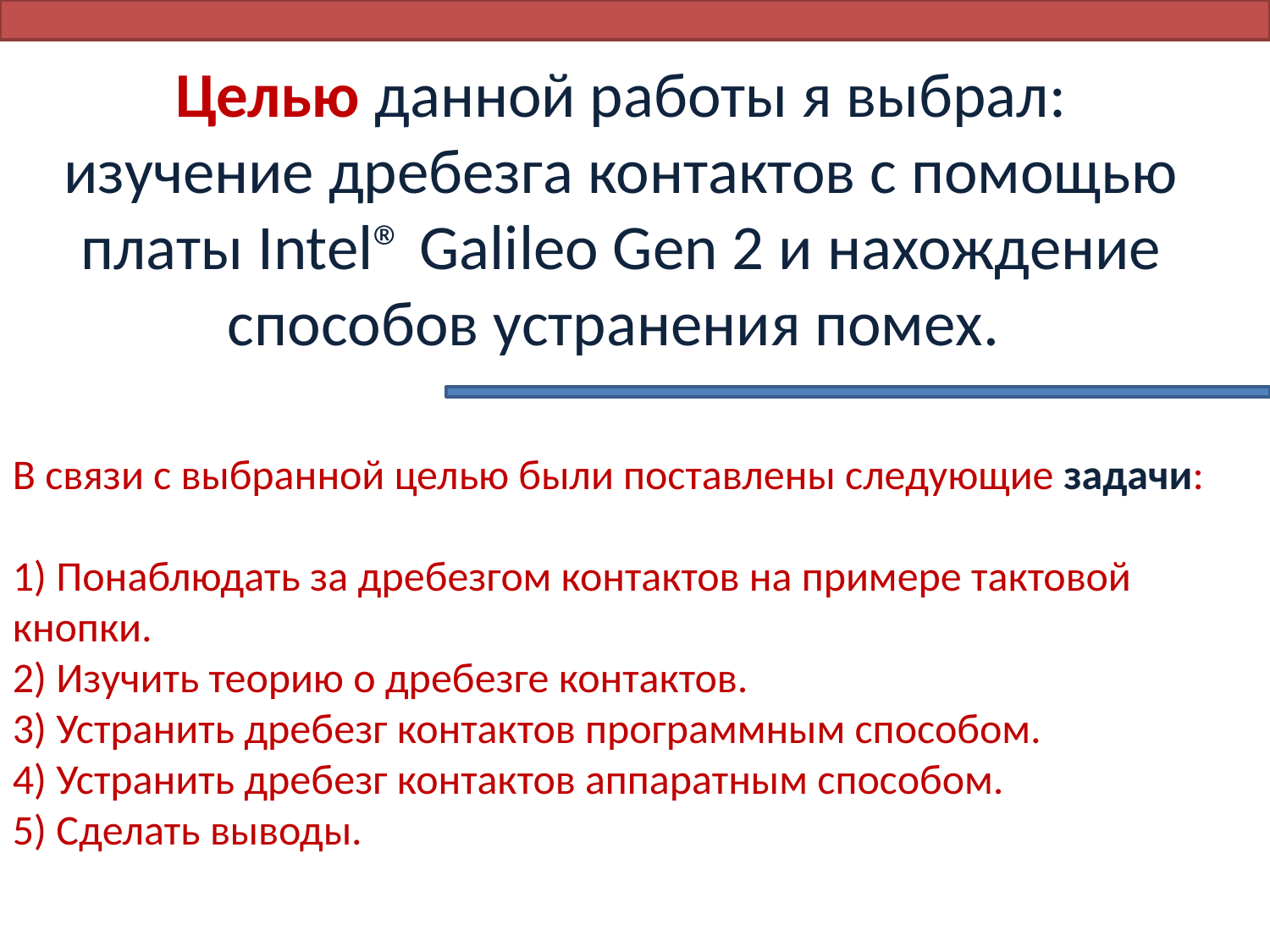

# Целью данной работы я выбрал: изучение дребезга контактов с помощью платы Intel® Galileo Gen 2 и нахождение способов устранения помех.

В связи с выбранной целью были поставлены следующие задачи:
1) Понаблюдать за дребезгом контактов на примере тактовой кнопки.
2) Изучить теорию о дребезге контактов. 
3) Устранить дребезг контактов программным способом. 
4) Устранить дребезг контактов аппаратным способом. 
5) Сделать выводы.